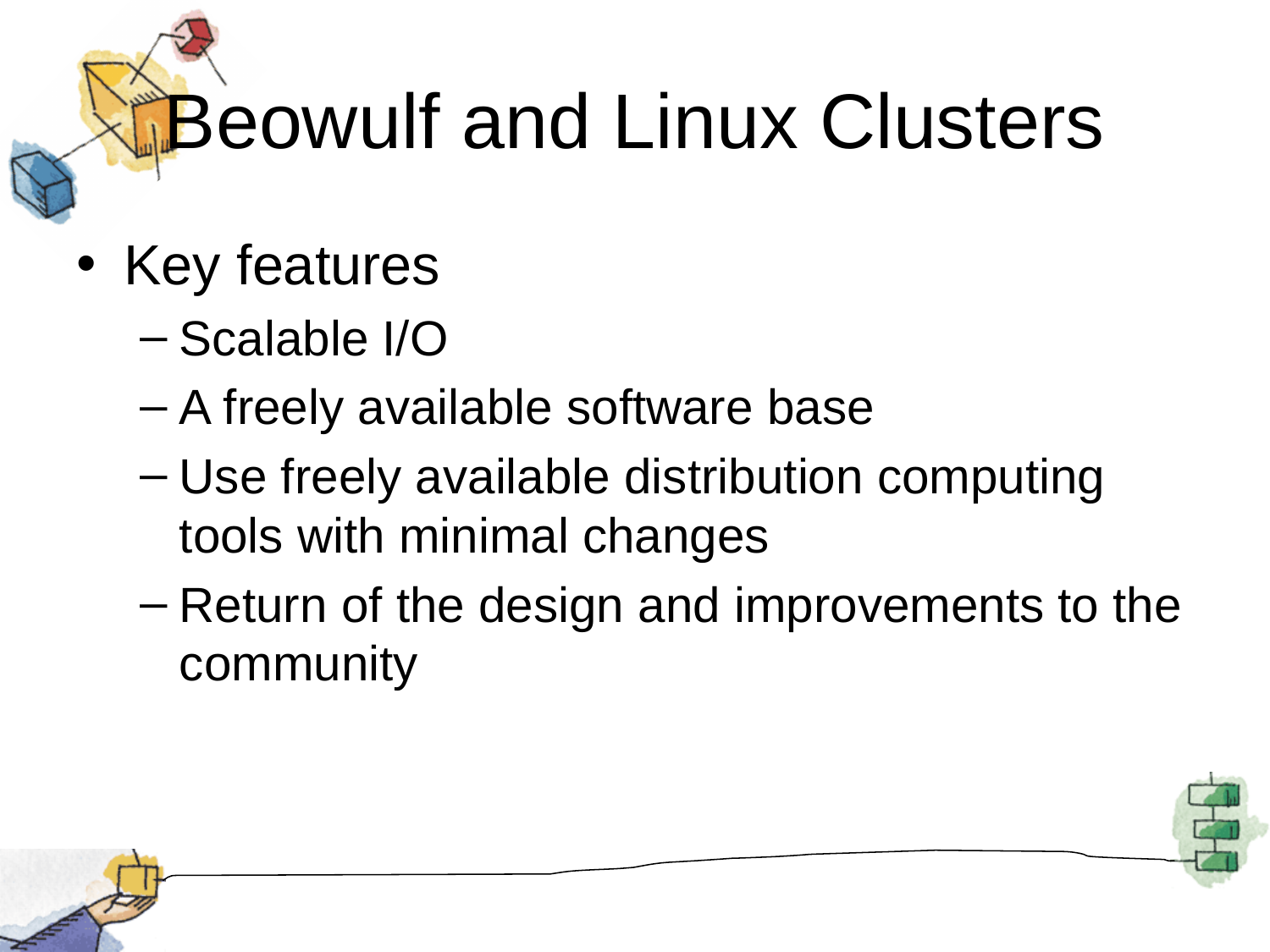

# Beowulf and Linux Clusters
Key features
Scalable I/O
A freely available software base
Use freely available distribution computing tools with minimal changes
Return of the design and improvements to the community